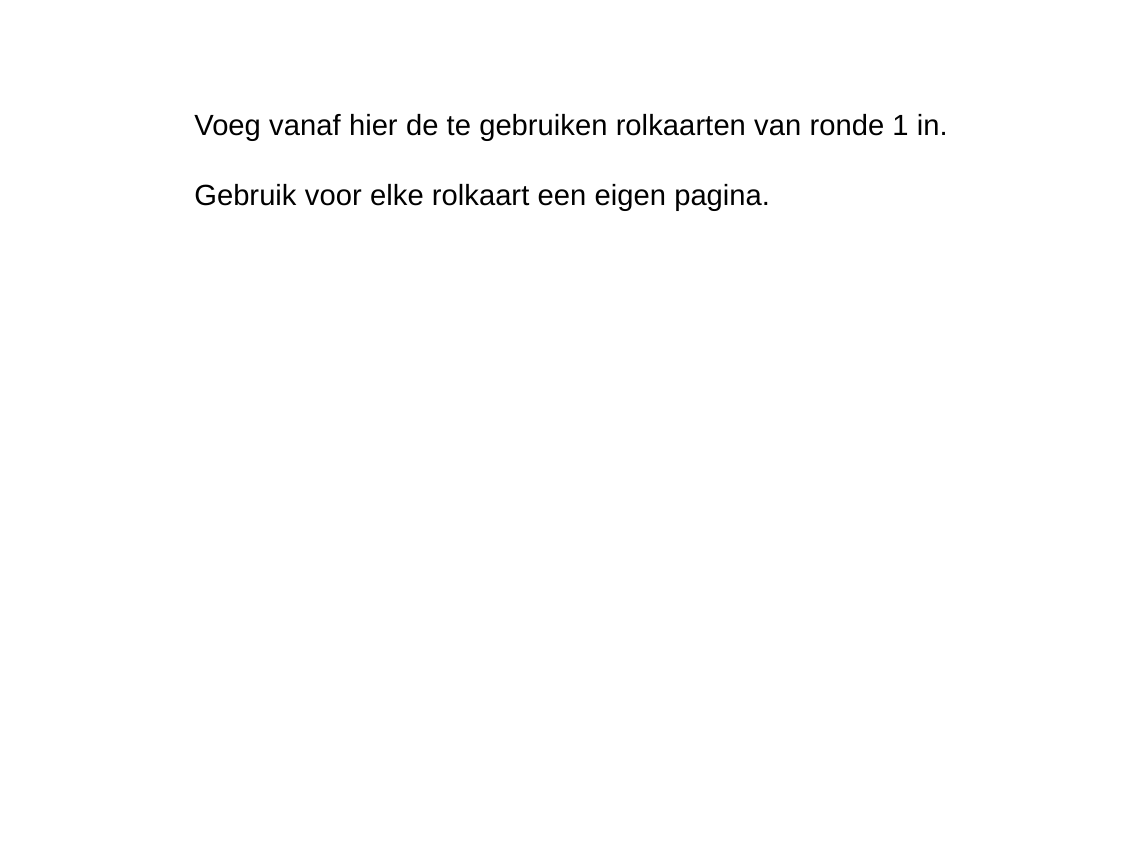

Voeg vanaf hier de te gebruiken rolkaarten van ronde 1 in.

Gebruik voor elke rolkaart een eigen pagina.